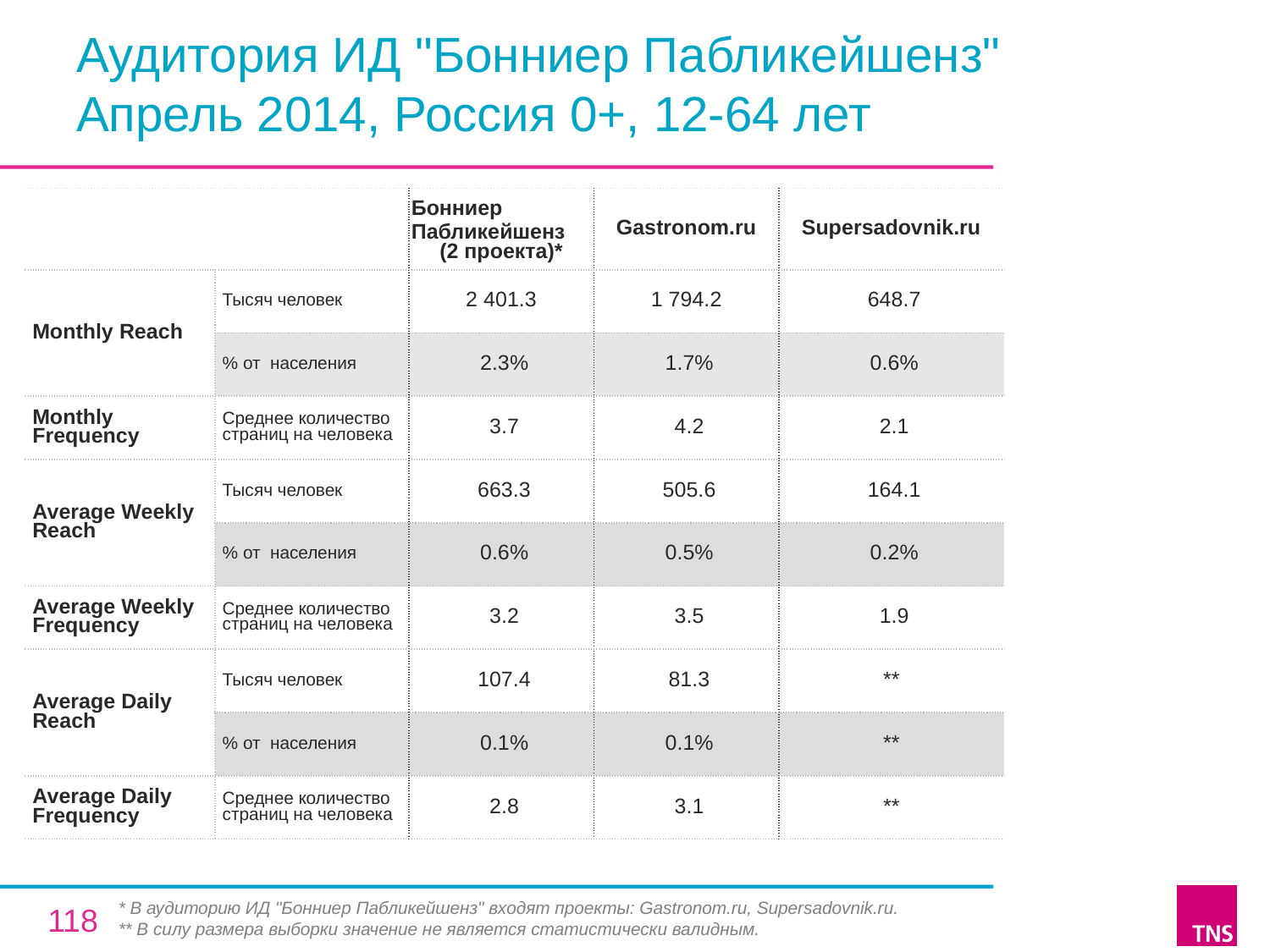

# Аудитория ИД "Бонниер Пабликейшенз" Апрель 2014, Россия 0+, 12-64 лет
|  |  | Бонниер Пабликейшенз (2 проекта)\* | Gastronom.ru | Supersadovnik.ru |
| --- | --- | --- | --- | --- |
| Monthly Reach | Тысяч человек | 2 401.3 | 1 794.2 | 648.7 |
|  | % от населения | 2.3% | 1.7% | 0.6% |
| Monthly Frequency | Среднее количество страниц на человека | 3.7 | 4.2 | 2.1 |
| Average Weekly Reach | Тысяч человек | 663.3 | 505.6 | 164.1 |
|  | % от населения | 0.6% | 0.5% | 0.2% |
| Average Weekly Frequency | Среднее количество страниц на человека | 3.2 | 3.5 | 1.9 |
| Average Daily Reach | Тысяч человек | 107.4 | 81.3 | \*\* |
|  | % от населения | 0.1% | 0.1% | \*\* |
| Average Daily Frequency | Среднее количество страниц на человека | 2.8 | 3.1 | \*\* |
* В аудиторию ИД "Бонниер Пабликейшенз" входят проекты: Gastronom.ru, Supersadovnik.ru.
** В силу размера выборки значение не является статистически валидным.
118